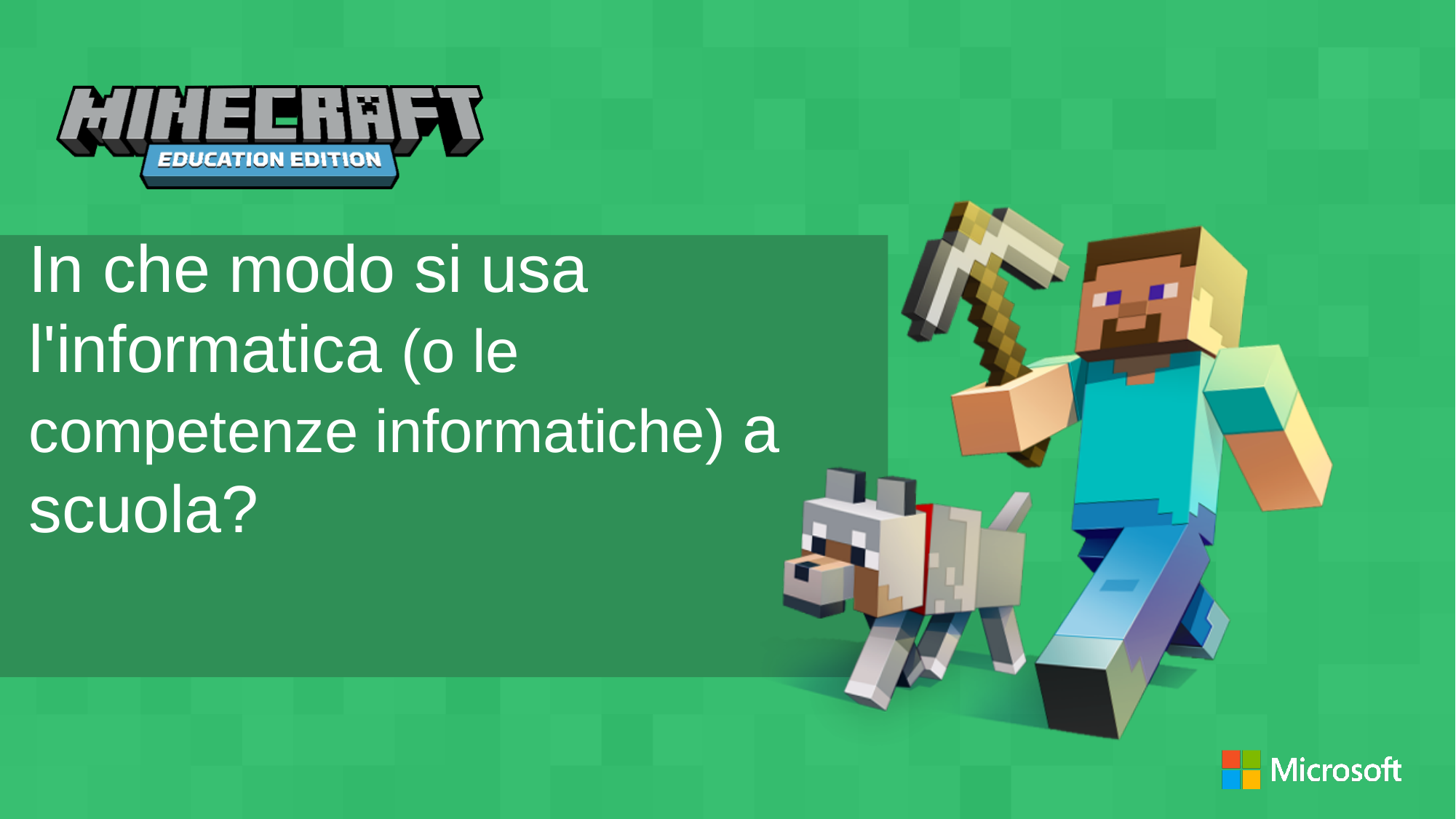

In che modo si usa l'informatica (o le competenze informatiche) a scuola?